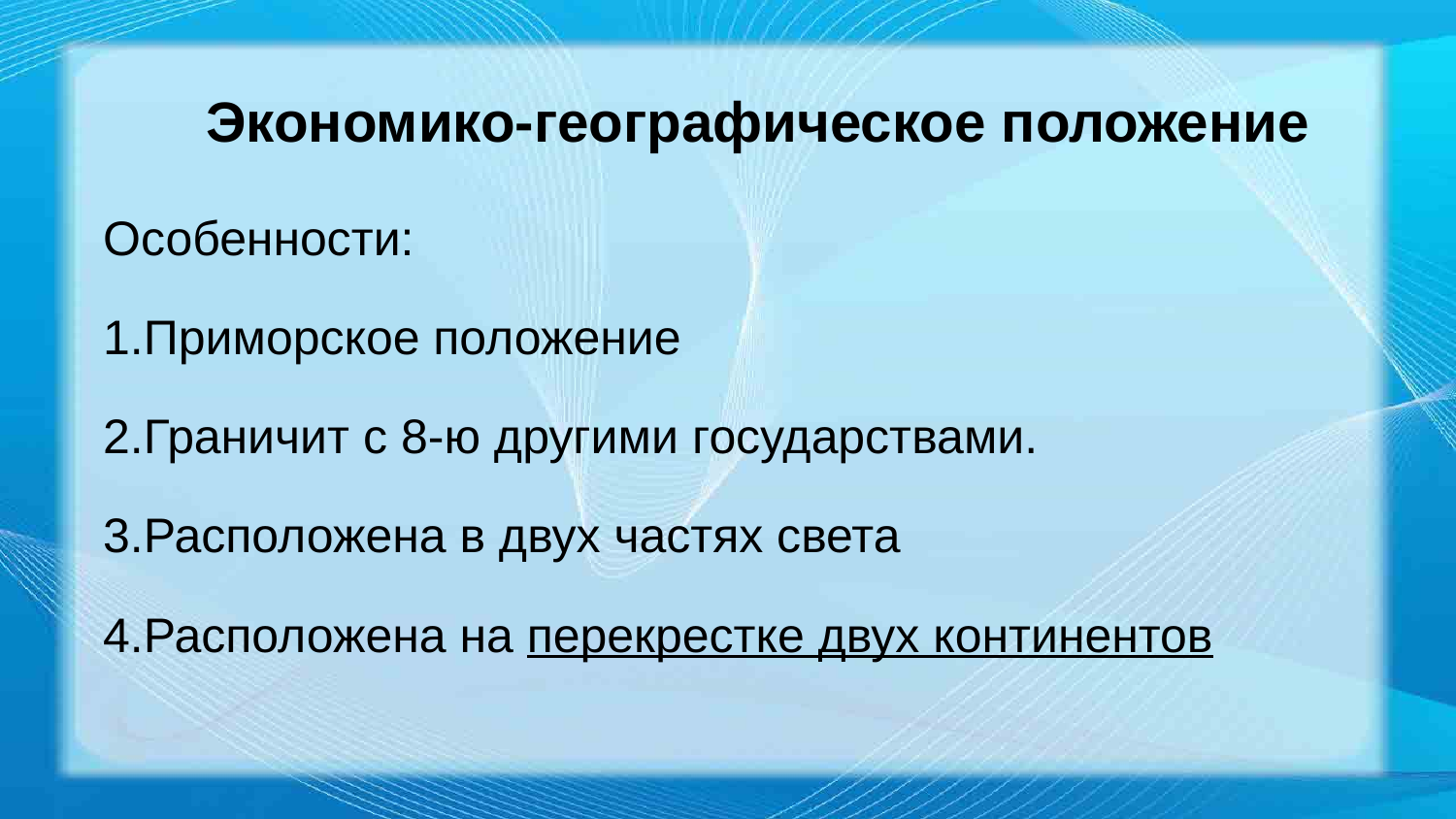

# Экономико-географическое положение
Особенности:
1.Приморское положение
2.Граничит с 8-ю другими государствами.
3.Расположена в двух частях света
4.Расположена на перекрестке двух континентов